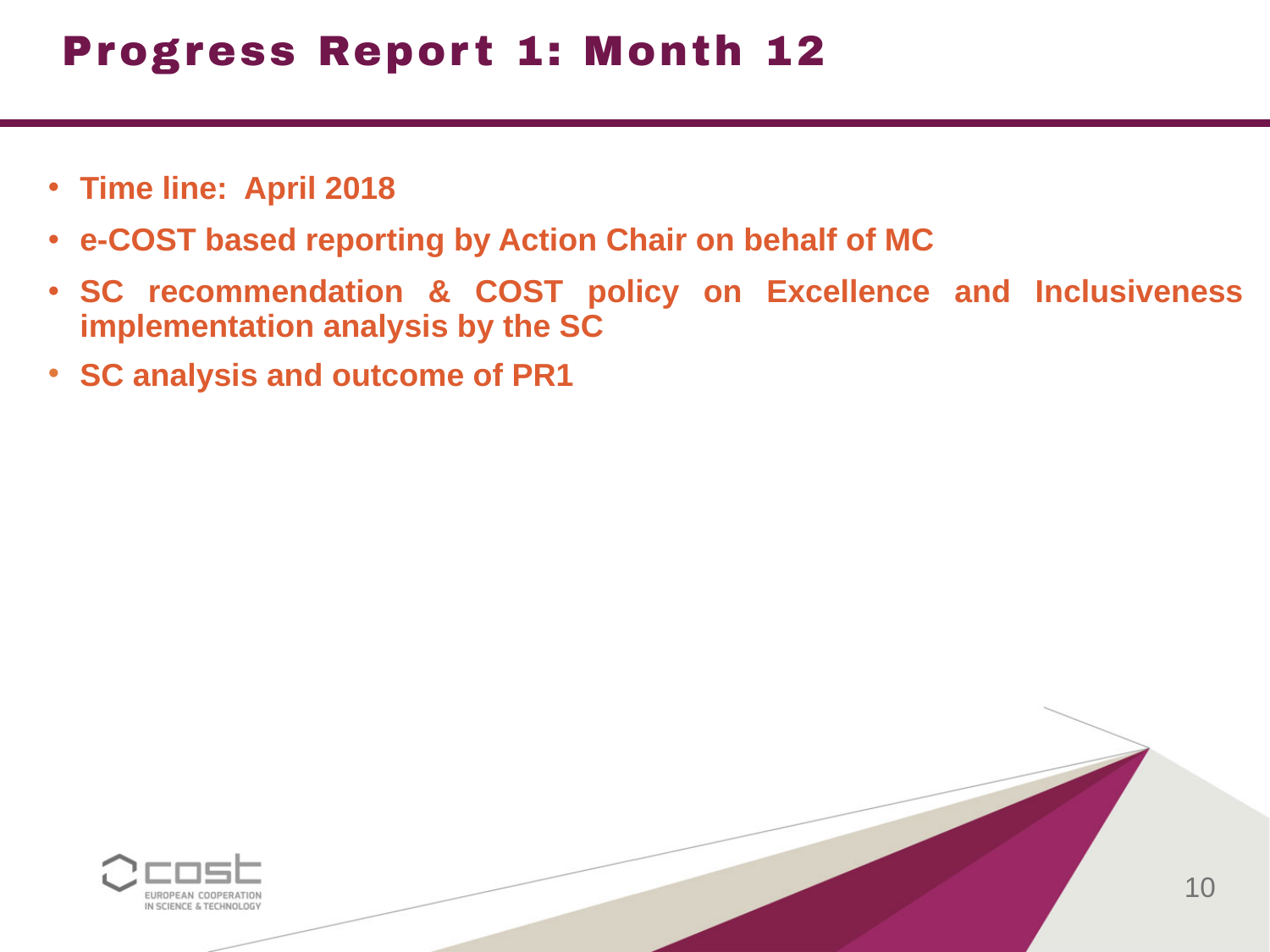

Progress Report 1: Month 12

Time line:  April 2018
e-COST based reporting by Action Chair on behalf of MC
SC recommendation & COST policy on Excellence and Inclusiveness implementation analysis by the SC
SC analysis and outcome of PR1